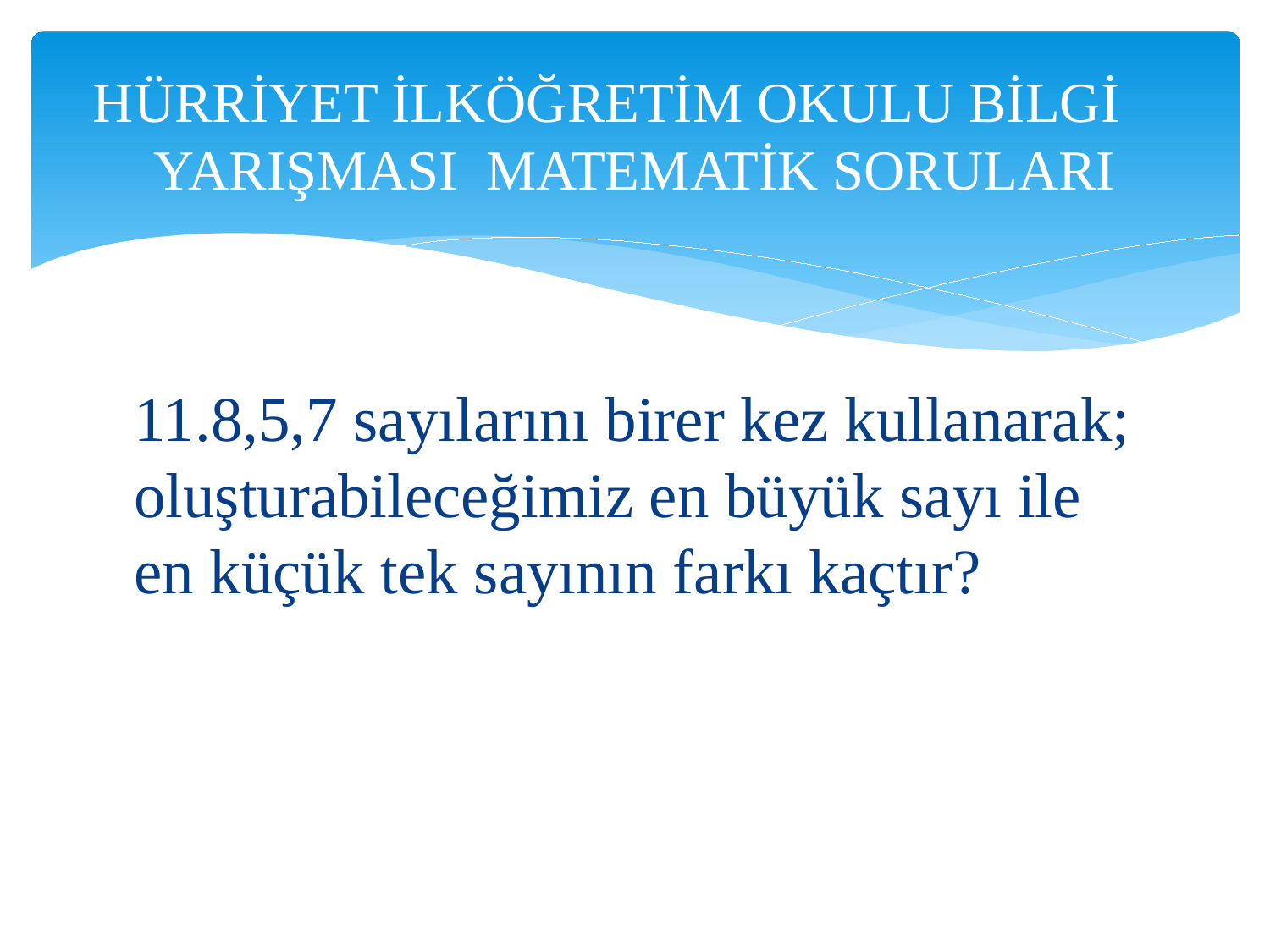

# HÜRRİYET İLKÖĞRETİM OKULU BİLGİ     YARIŞMASI  MATEMATİK SORULARI
11.8,5,7 sayılarını birer kez kullanarak; oluşturabileceğimiz en büyük sayı ile en küçük tek sayının farkı kaçtır?